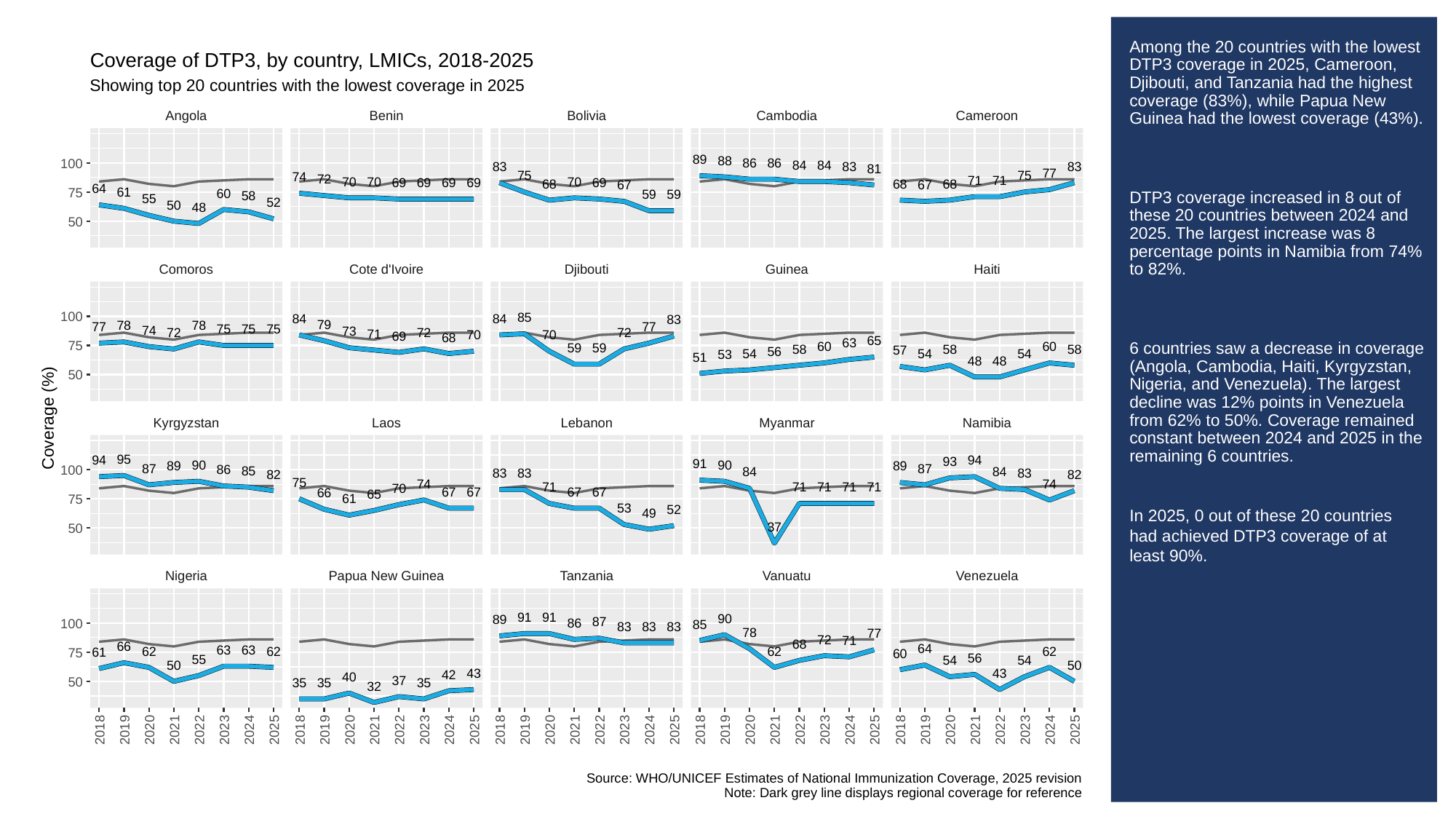

# Among the 20 countries with the lowest DTP3 coverage in 2025, Cameroon, Djibouti, and Tanzania had the highest coverage (83%), while Papua New Guinea had the lowest coverage (43%).

DTP3 coverage increased in 8 out of these 20 countries between 2024 and 2025. The largest increase was 8 percentage points in Namibia from 74% to 82%.

6 countries saw a decrease in coverage (Angola, Cambodia, Haiti, Kyrgyzstan, Nigeria, and Venezuela). The largest decline was 12% points in Venezuela from 62% to 50%. Coverage remained constant between 2024 and 2025 in the remaining 6 countries.

In 2025, 0 out of these 20 countries had achieved DTP3 coverage of at least 90%.

Coverage of DTP3, by country, LMICs, 2018-2025
Showing top 20 countries with the lowest coverage in 2025
Angola
Benin
Bolivia
Cambodia
Cameroon

89
88
86
86
100
84
84
83
83
83

81
77
75
75
74
72
71
71

70
70
70

69
69
69
69
69
68
68
68

67
67

64
61
75
60
59
59
58

55
52
50
48

50

Comoros
Cote d'Ivoire
Djibouti
Guinea
Haiti

100
85
84
84
83

79
78
78
77
77
75
75
75
74
73
72
72
72
71
70
70

69
68

65
63
75
60
60

59
59
58
58
58
57

56
54
54
54
53
51
48
48

50

Coverage (%)
Kyrgyzstan
Laos
Lebanon
Myanmar
Namibia

95

94
94
93
91
90
90
89
89
87
87
86
100
85
84
84
83
83
83
82
82

75
74
74

71
71
71
71
71
70

67
67
67
67
66
65

61
75

53
52
49

37
50

Nigeria
Papua New Guinea
Tanzania
Vanuatu
Venezuela

91
91
90
89
87
86
100
85
83
83
83

78
77

72

71

68

66
64
63
63
62
62
62
62
61
75
60

56
55
54
54
50
50

43
43
42
40
37
50
35
35
35
32

2018
2019
2020
2021
2022
2023
2024
2025
2018
2019
2020
2021
2022
2023
2024
2025
2018
2019
2020
2021
2022
2023
2024
2025
2018
2019
2020
2021
2022
2023
2024
2025
2018
2019
2020
2021
2022
2023
2024
2025
Source: WHO/UNICEF Estimates of National Immunization Coverage, 2025 revision
Note: Dark grey line displays regional coverage for reference